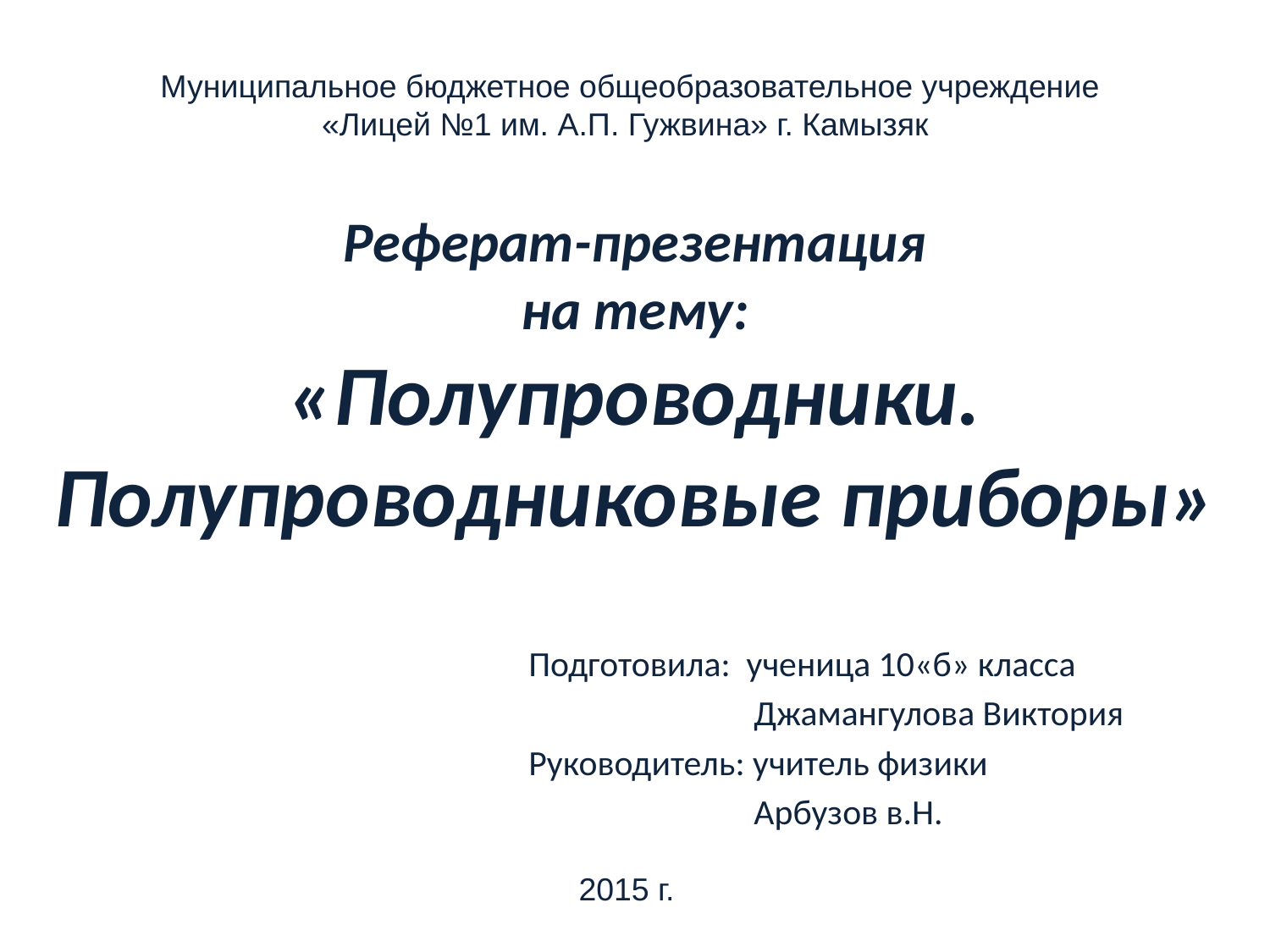

Муниципальное бюджетное общеобразовательное учреждение
«Лицей №1 им. А.П. Гужвина» г. Камызяк
Реферат-презентация
на тему:
«Полупроводники.
Полупроводниковые приборы»
Подготовила:  ученица 10«б» класса
                            Джамангулова Виктория
Руководитель: учитель физики
                            Арбузов в.Н.
2015 г.